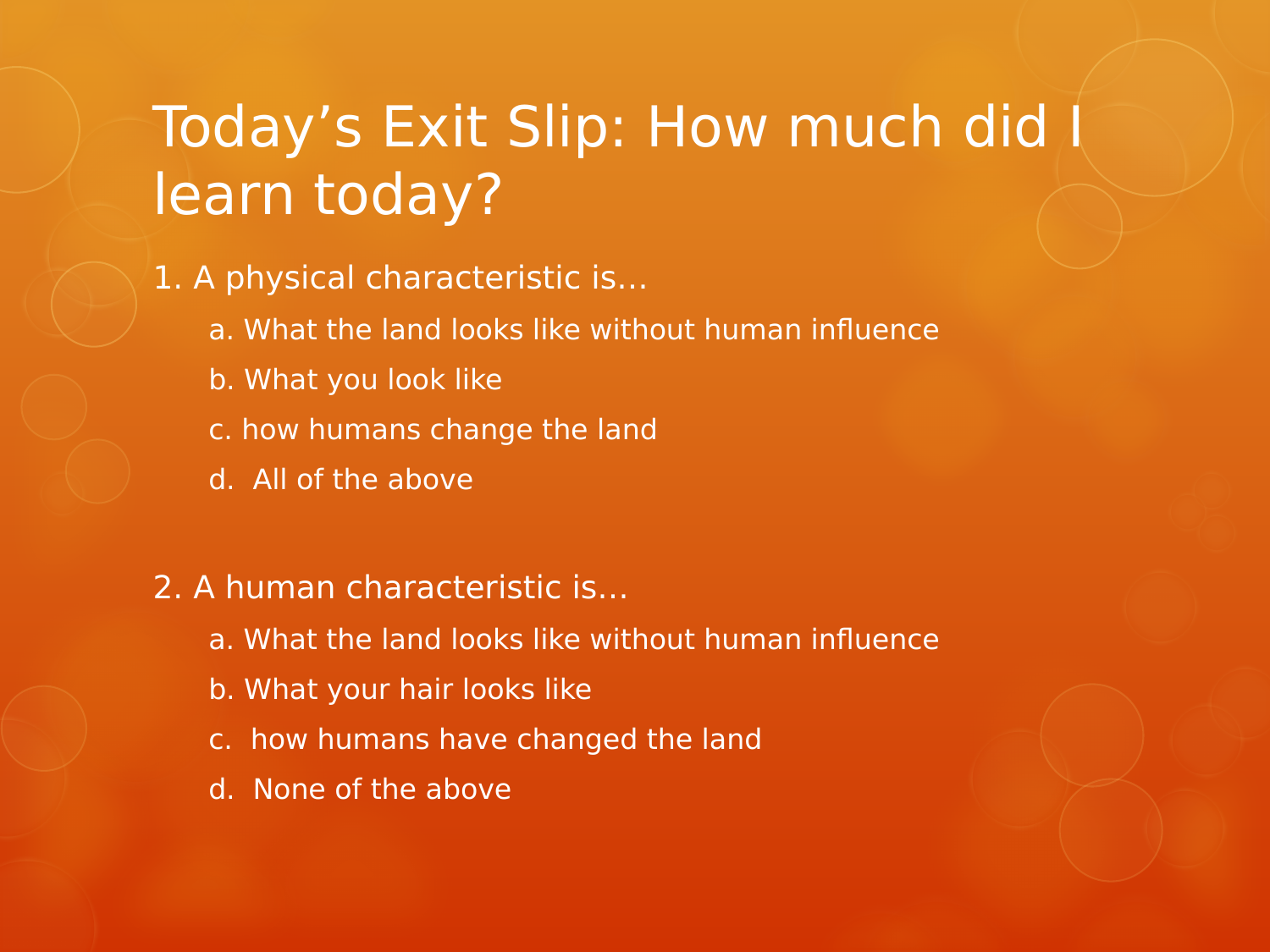

# Today’s Exit Slip: How much did I learn today?
1. A physical characteristic is…
a. What the land looks like without human influence
b. What you look like
c. how humans change the land
d.  All of the above

2. A human characteristic is…
a. What the land looks like without human influence
b. What your hair looks like
c.  how humans have changed the land
d.  None of the above